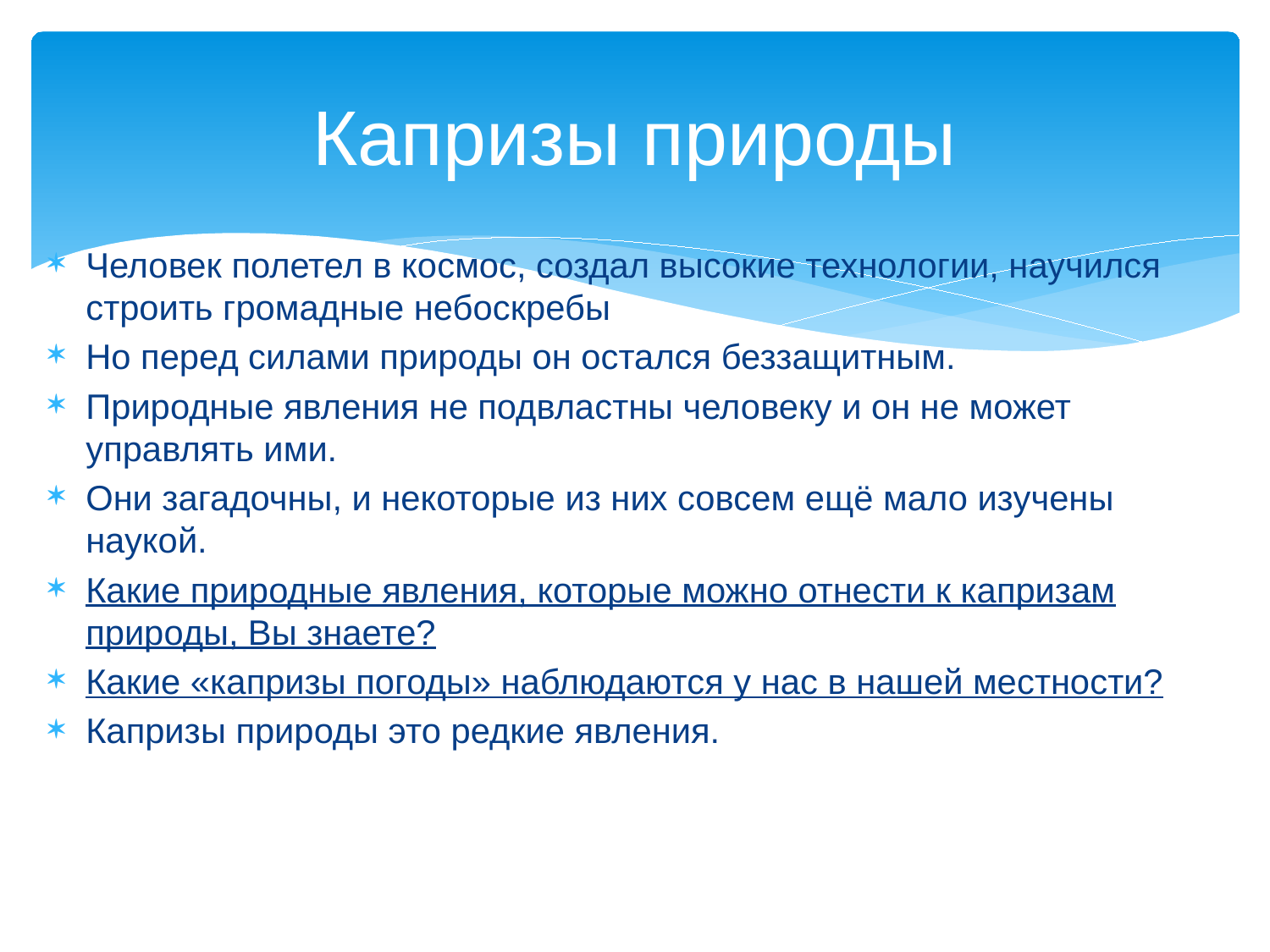

# Капризы природы
Человек полетел в космос, создал высокие технологии, научился строить громадные небоскребы
Но перед силами природы он остался беззащитным.
Природные явления не подвластны человеку и он не может управлять ими.
Они загадочны, и некоторые из них совсем ещё мало изучены наукой.
Какие природные явления, которые можно отнести к капризам природы, Вы знаете?
Какие «капризы погоды» наблюдаются у нас в нашей местности?
Капризы природы это редкие явления.